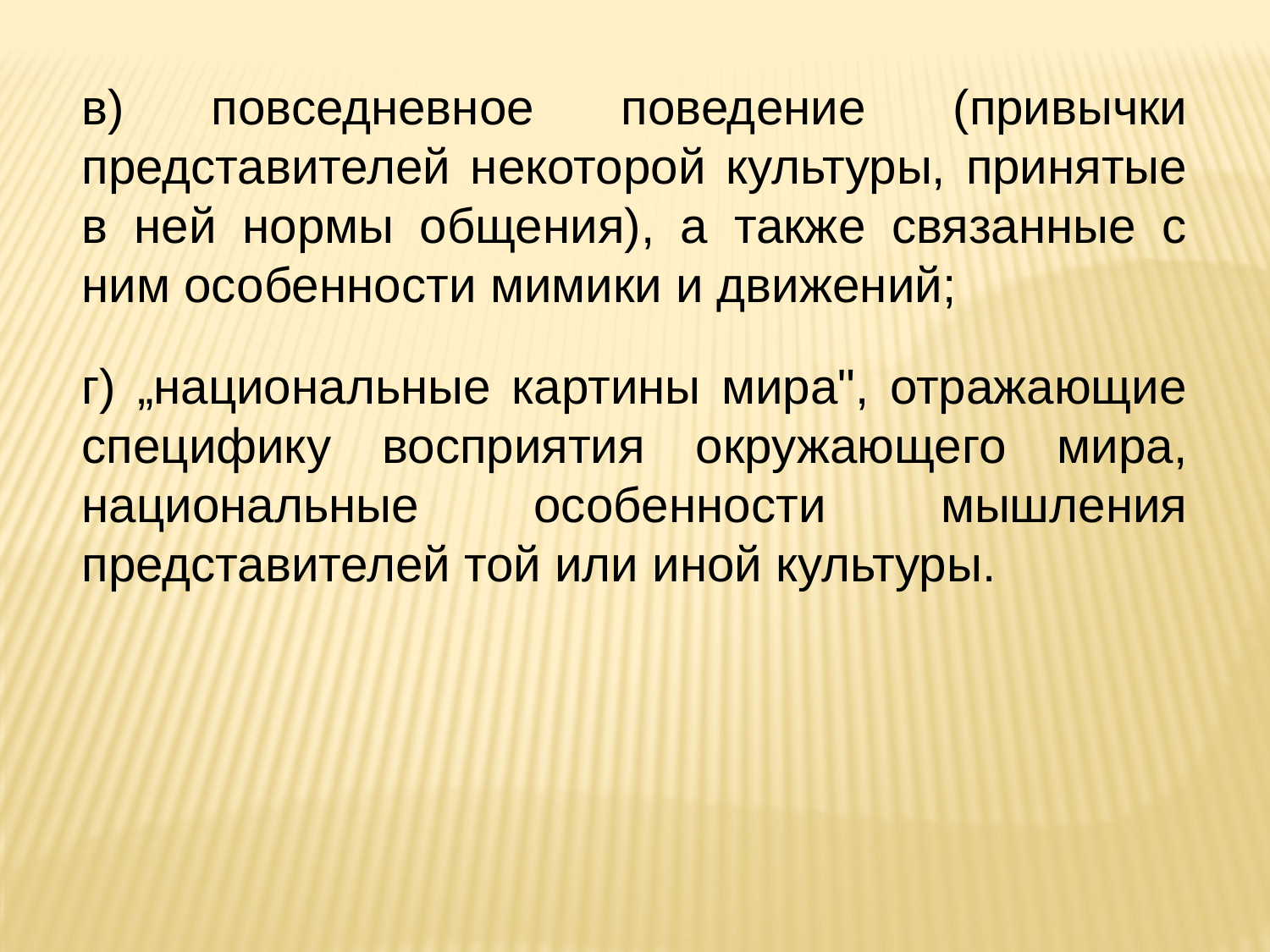

в) повседневное поведение (привычки представителей некоторой культуры, принятые в ней нормы общения), а также связанные с ним особенности мимики и движений;

г) „национальные картины мира", отражающие специфику восприятия окружающего мира, национальные особенности мышления представителей той или иной культуры.